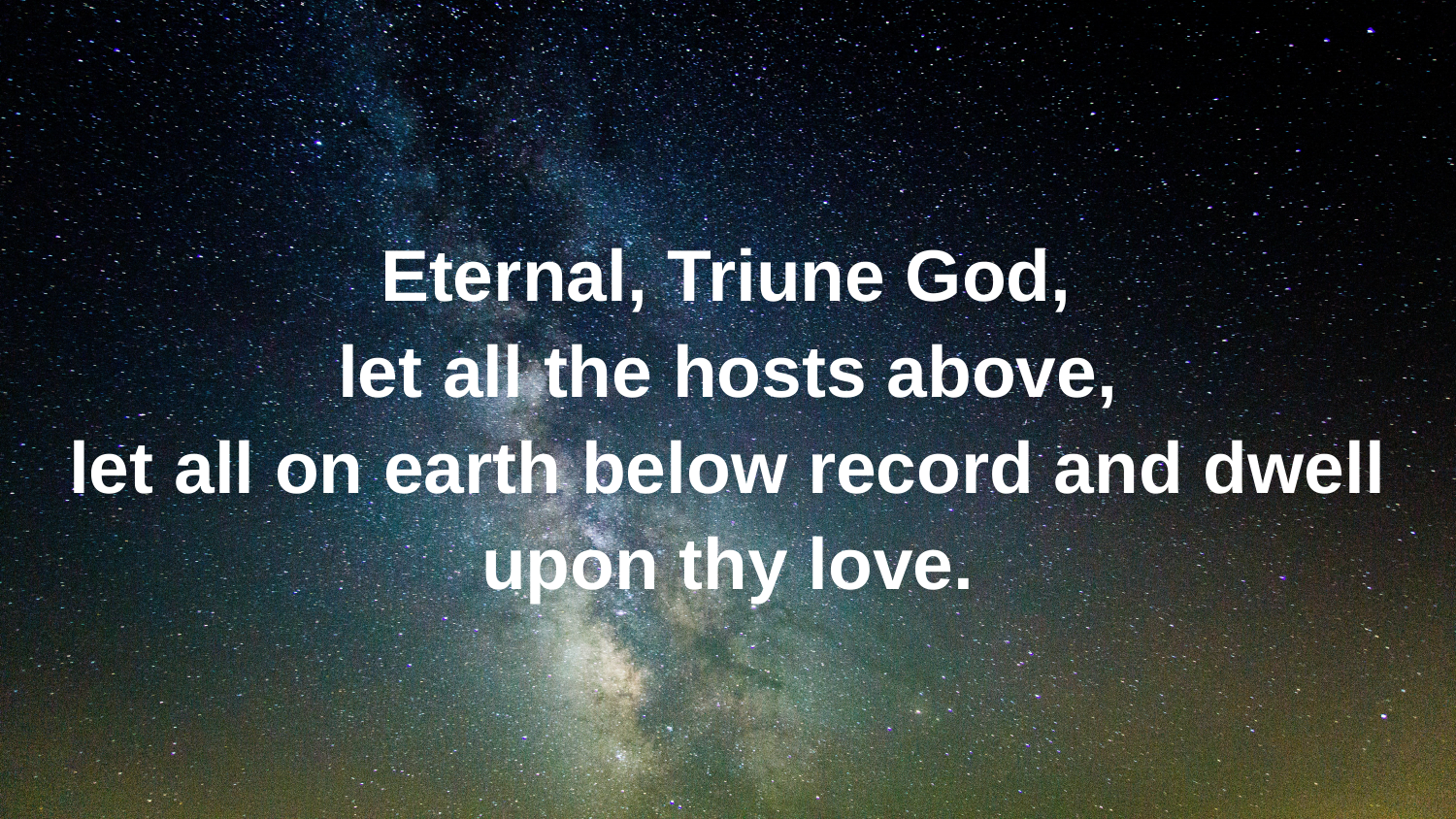

Eternal, Triune God,
let all the hosts above,
let all on earth below record and dwell
upon thy love.